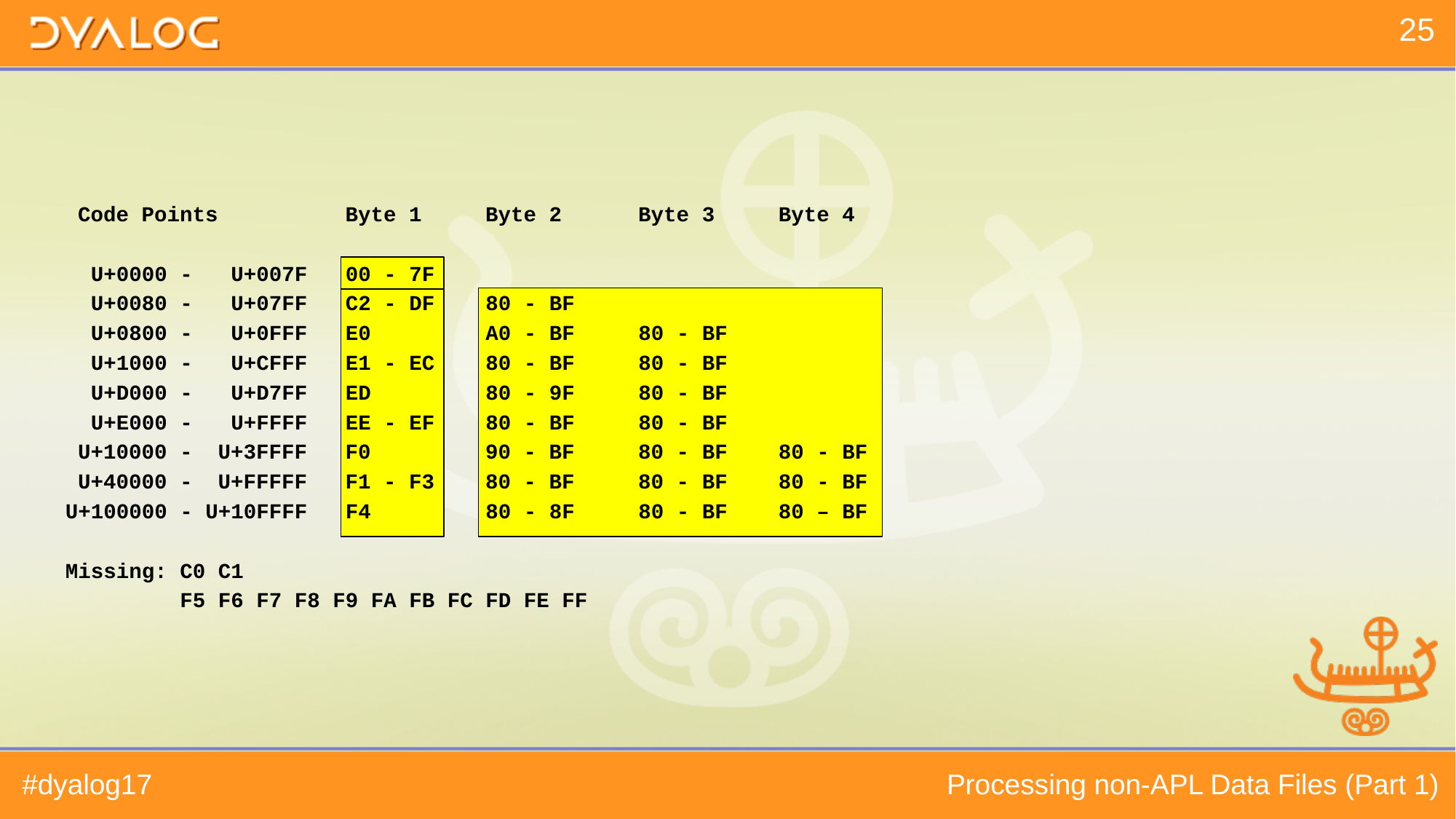

#

 Code Points          Byte 1     Byte 2      Byte 3     Byte 4

  U+0000 -   U+007F   00 - 7F
  U+0080 -   U+07FF   C2 - DF    80 - BF
  U+0800 -   U+0FFF   E0         A0 - BF     80 - BF
  U+1000 -   U+CFFF   E1 - EC    80 - BF     80 - BF
  U+D000 -   U+D7FF   ED         80 - 9F     80 - BF
  U+E000 -   U+FFFF   EE - EF    80 - BF     80 - BF
 U+10000 -  U+3FFFF   F0         90 - BF     80 - BF    80 - BF
 U+40000 -  U+FFFFF   F1 - F3    80 - BF     80 - BF    80 - BF
U+100000 - U+10FFFF   F4         80 - 8F     80 - BF    80 – BF

Missing: C0 C1
         F5 F6 F7 F8 F9 FA FB FC FD FE FF